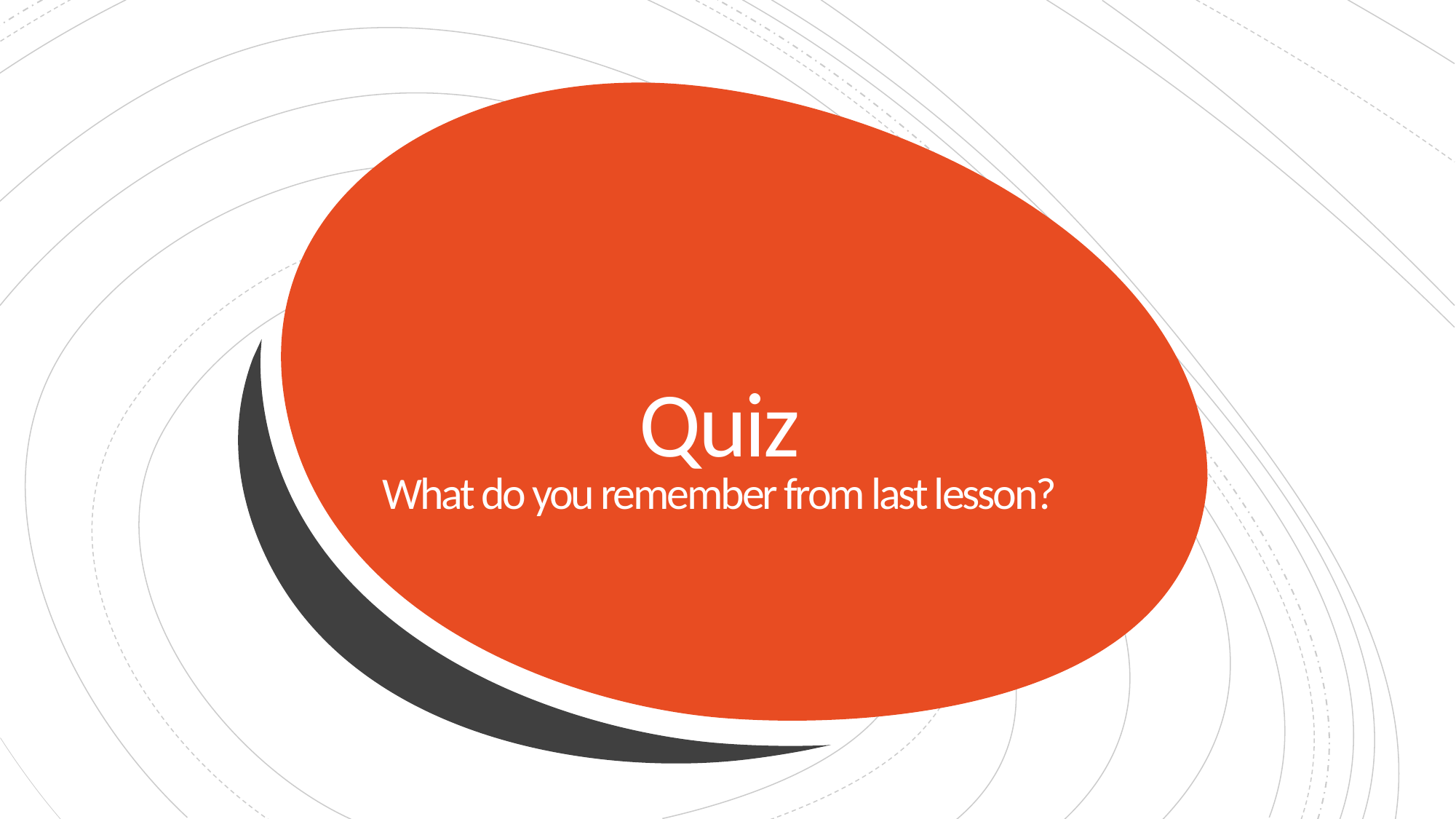

# Quiz What do you remember from last lesson?